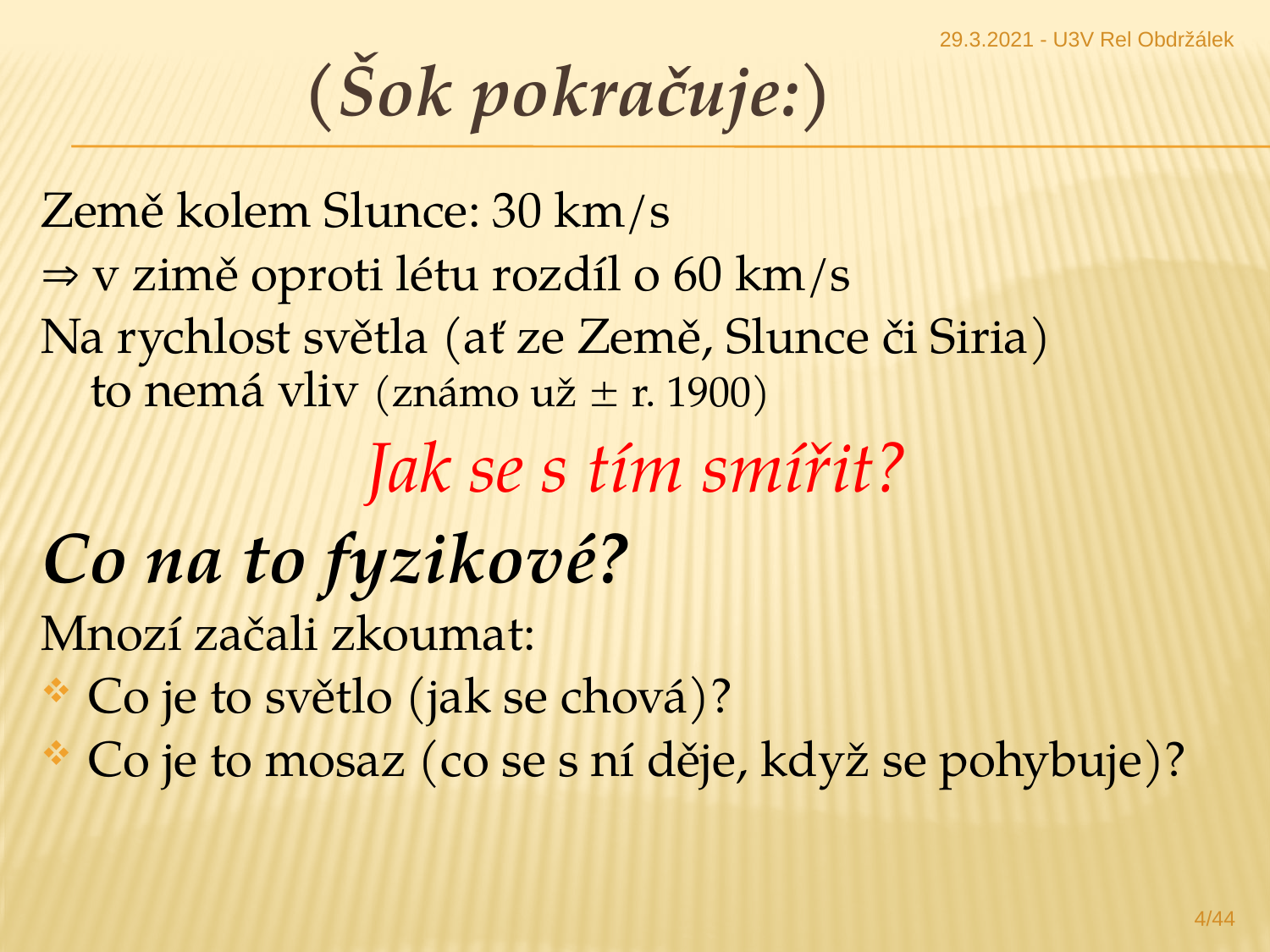

29.3.2021 - U3V Rel Obdržálek
(Šok pokračuje:)
Země kolem Slunce: 30 km/s
⇒ v zimě oproti létu rozdíl o 60 km/s
Na rychlost světla (ať ze Země, Slunce či Siria)
    to nemá vliv (známo už ± r. 1900)
Jak se s tím smířit?
Co na to fyzikové?
Mnozí začali zkoumat:
Co je to světlo (jak se chová)?
Co je to mosaz (co se s ní děje, když se pohybuje)?
4/44